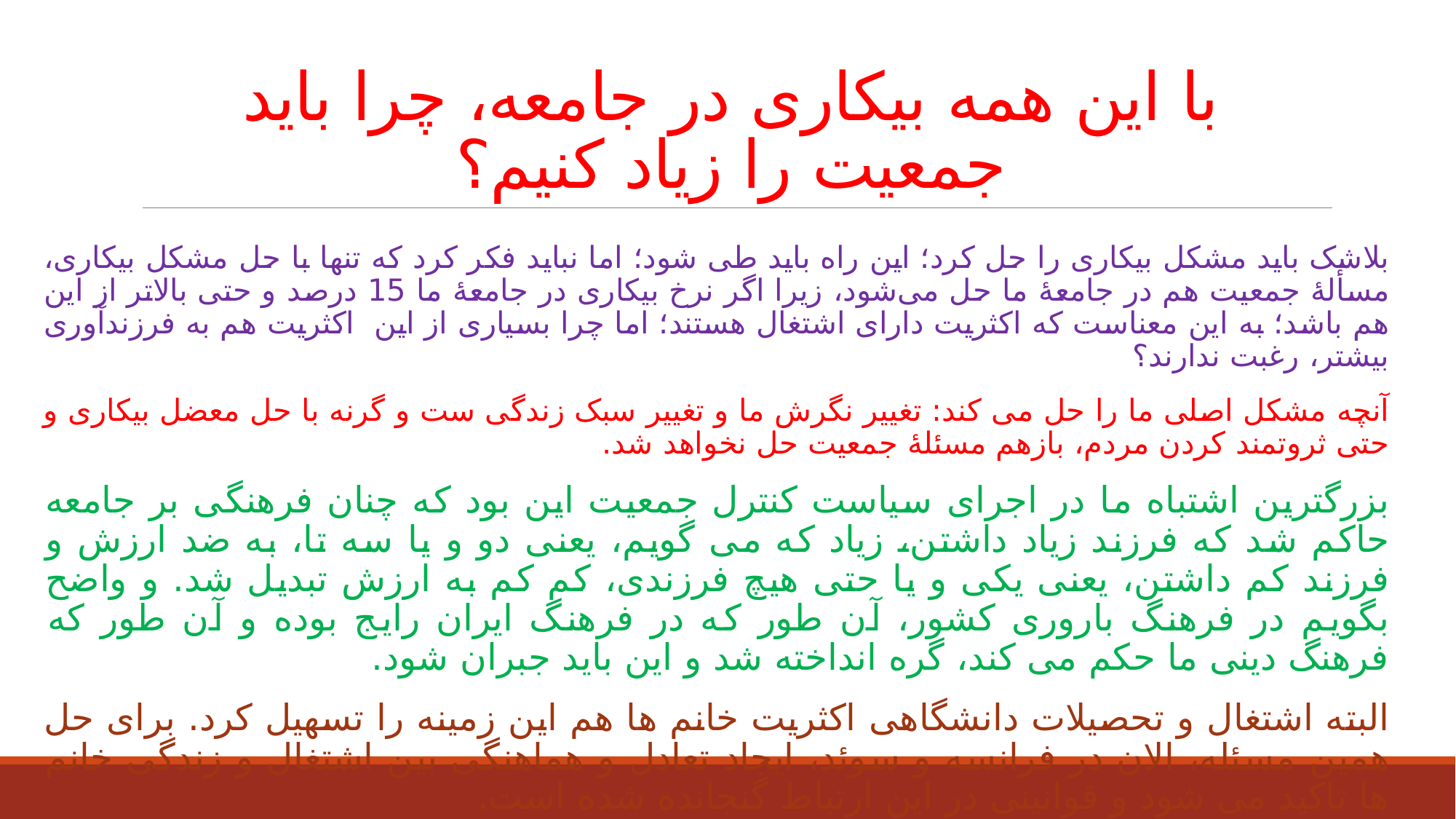

# با این همه بیکاری در جامعه، چرا باید جمعیت را زیاد کنیم؟
بلاشک باید مشکل بیکاری را حل کرد؛ این راه باید طی شود؛ اما نباید فکر کرد که تنها با حل مشکل بیکاری، مسألۀ جمعیت هم در جامعۀ ما حل می‌شود، زیرا اگر نرخ بیکاری در جامعۀ ما 15 درصد و حتی بالا‌تر از این هم باشد؛ به این معناست که اکثریت دارای اشتغال هستند؛ اما چرا بسیاری از این  اکثریت هم به فرزندآوری بیشتر، رغبت ندارند؟
آنچه مشکل اصلی ما را حل می کند: تغییر نگرش ما و تغییر سبک زندگی ست و گرنه با حل معضل بیکاری و حتی ثروتمند کردن مردم، بازهم مسئلۀ جمعیت حل نخواهد شد.
بزرگترین اشتباه ما در اجرای سیاست کنترل جمعیت این بود که چنان فرهنگی بر جامعه حاکم شد که فرزند زیاد داشتن، زیاد که می گویم، یعنی دو و یا سه تا، به ضد ارزش و فرزند کم داشتن، یعنی یکی و یا حتی هیچ فرزندی، کم کم به ارزش تبدیل شد. و واضح بگویم در فرهنگ باروری کشور، آن طور که در فرهنگ ایران رایج بوده و آن طور که فرهنگ دینی ما حکم می کند، گره انداخته شد و این باید جبران شود.
البته اشتغال و تحصیلات دانشگاهی اکثریت خانم ها هم این زمینه را تسهیل کرد. برای حل همین مسئله، الان در فرانسه و سوئد، ایجاد تعادل و هماهنگی بین اشتغال و زندگی خانم ها تاکید می شود و قوانینی در این ارتباط گنجانده شده است.